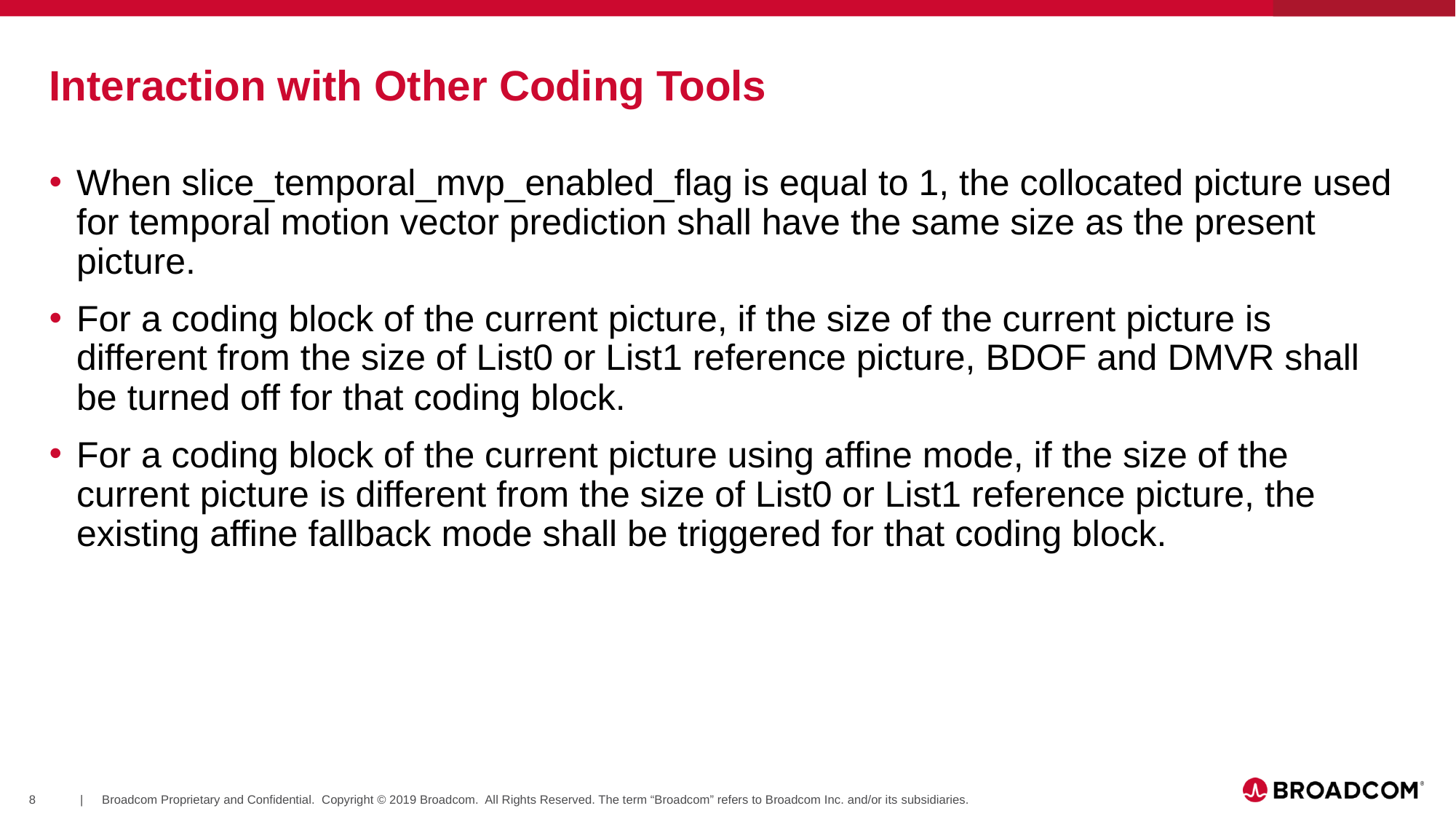

# Interaction with Other Coding Tools
When slice_temporal_mvp_enabled_flag is equal to 1, the collocated picture used for temporal motion vector prediction shall have the same size as the present picture.
For a coding block of the current picture, if the size of the current picture is different from the size of List0 or List1 reference picture, BDOF and DMVR shall be turned off for that coding block.
For a coding block of the current picture using affine mode, if the size of the current picture is different from the size of List0 or List1 reference picture, the existing affine fallback mode shall be triggered for that coding block.